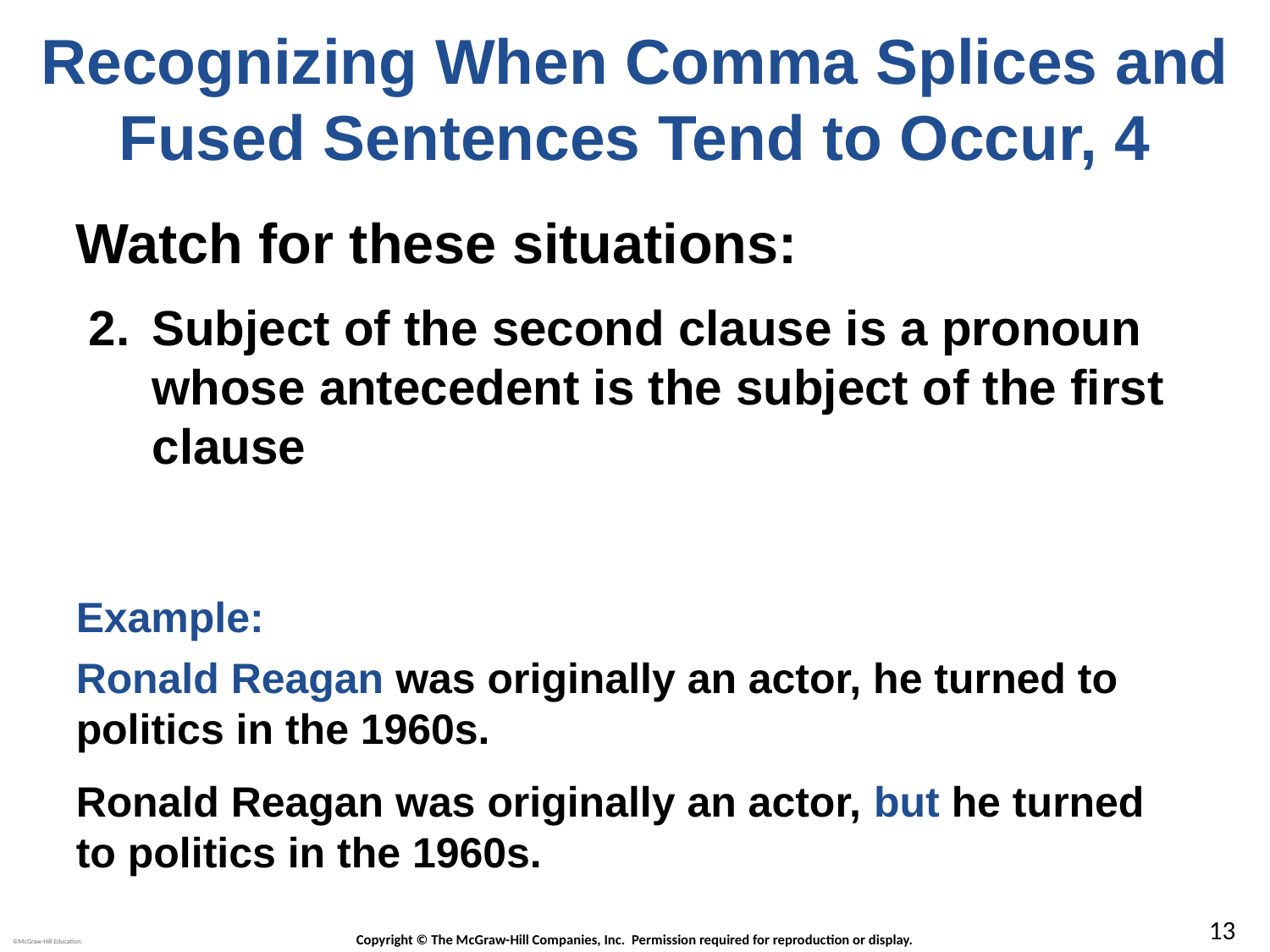

# Recognizing When Comma Splices and Fused Sentences Tend to Occur, 4
Watch for these situations:
Subject of the second clause is a pronoun whose antecedent is the subject of the first clause
Example:
Ronald Reagan was originally an actor, he turned to politics in the 1960s.
Ronald Reagan was originally an actor, but he turned to politics in the 1960s.